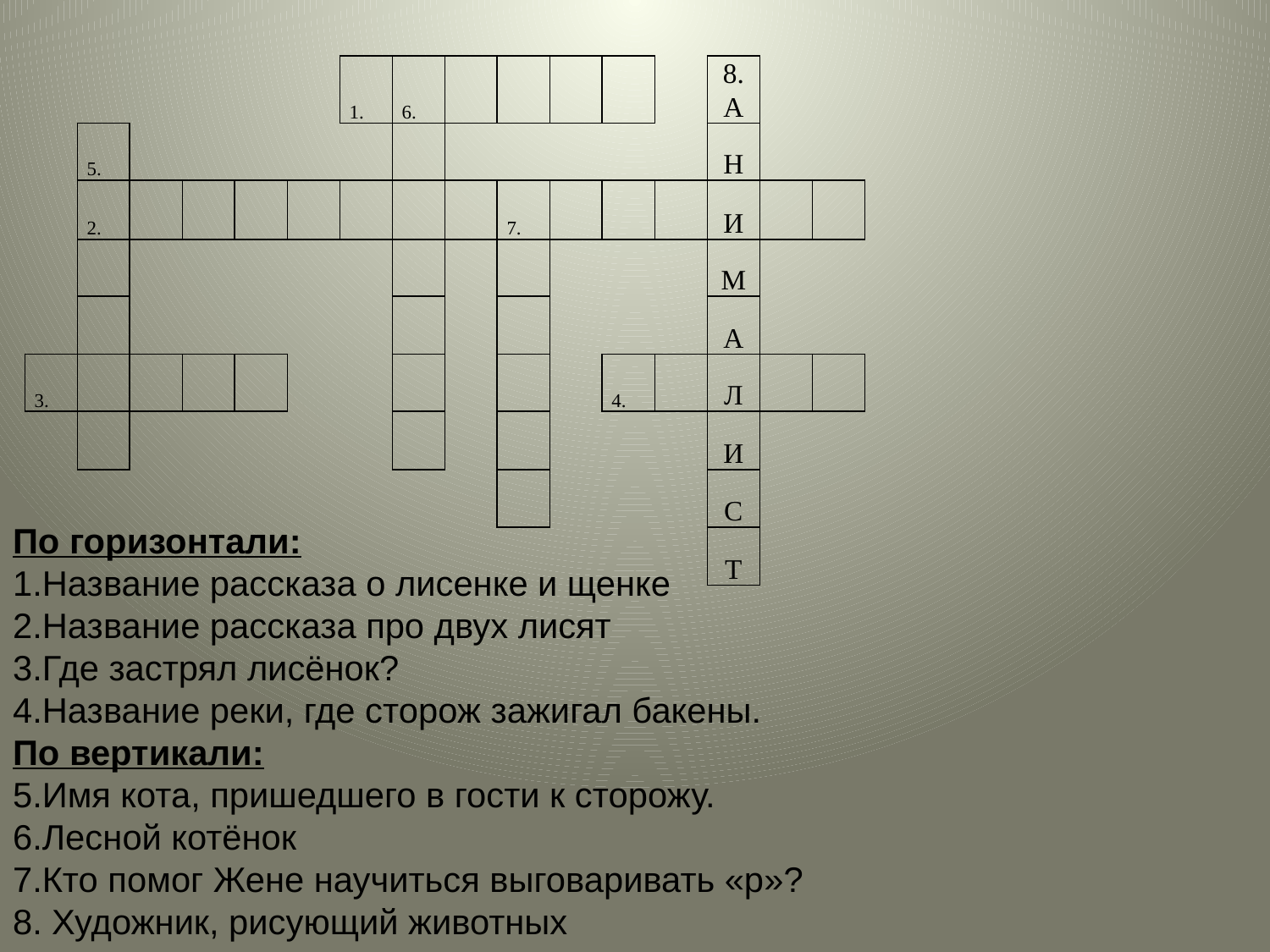

|  |  |  |  |  |  | 1. | 6. |  |  |  |  |  | 8.А |  |  |
| --- | --- | --- | --- | --- | --- | --- | --- | --- | --- | --- | --- | --- | --- | --- | --- |
|  | 5. |  |  |  |  |  |  |  |  |  |  |  | Н |  |  |
|  | 2. |  |  |  |  |  |  |  | 7. |  |  |  | И |  |  |
|  |  |  |  |  |  |  |  |  |  |  |  |  | М |  |  |
|  |  |  |  |  |  |  |  |  |  |  |  |  | А |  |  |
| 3. |  |  |  |  |  |  |  |  |  |  | 4. |  | Л |  |  |
|  |  |  |  |  |  |  |  |  |  |  |  |  | И |  |  |
|  |  |  |  |  |  |  |  |  |  |  |  |  | С |  |  |
|  |  |  |  |  |  |  |  |  |  |  |  |  | Т |  |  |
По горизонтали:
1.Название рассказа о лисенке и щенке
2.Название рассказа про двух лисят
3.Где застрял лисёнок?
4.Название реки, где сторож зажигал бакены.
По вертикали:
5.Имя кота, пришедшего в гости к сторожу.
6.Лесной котёнок
7.Кто помог Жене научиться выговаривать «р»?
8. Художник, рисующий животных